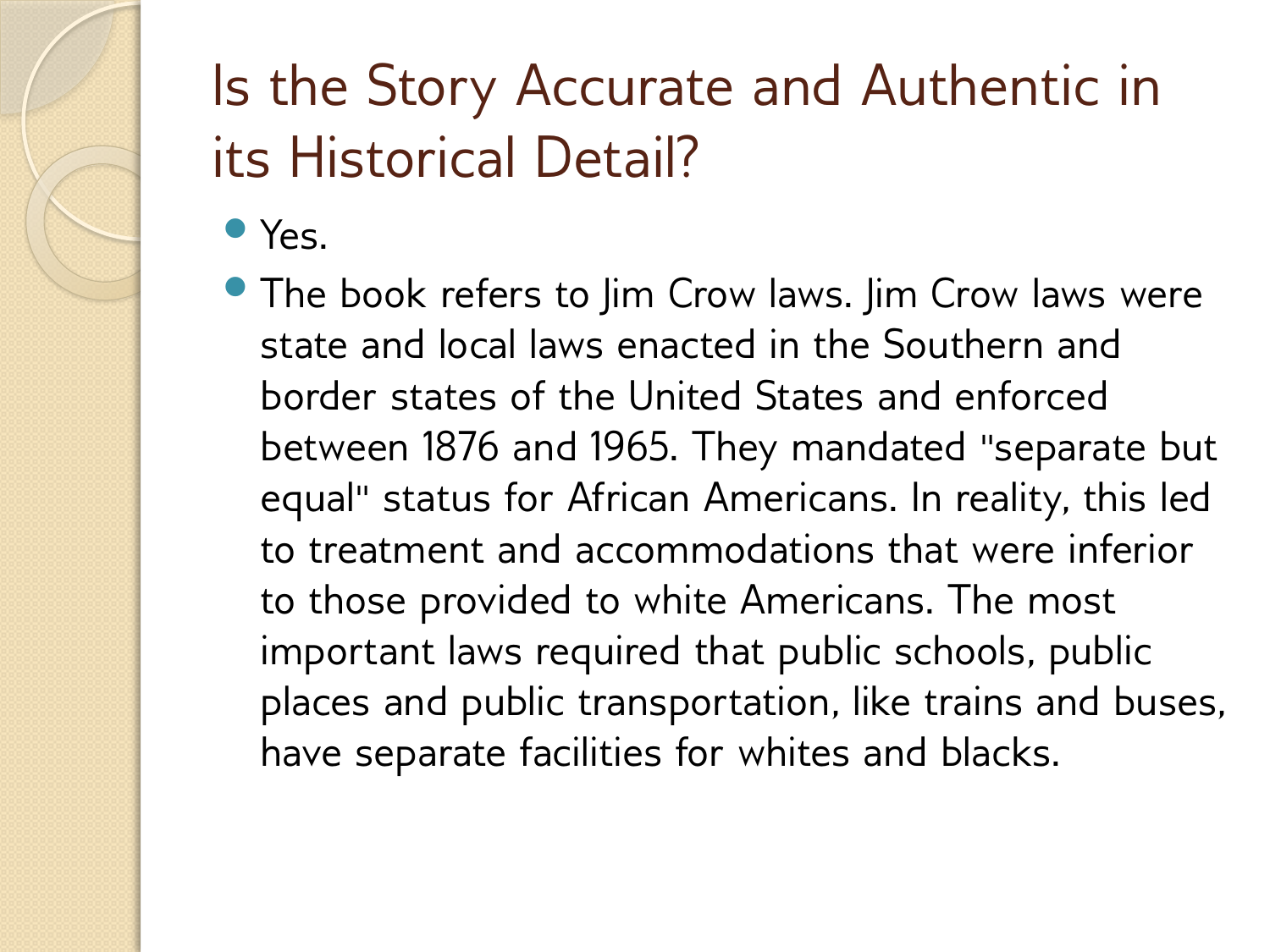

# Is the Story Accurate and Authentic in its Historical Detail?
Yes.
The book refers to Jim Crow laws. Jim Crow laws were state and local laws enacted in the Southern and border states of the United States and enforced between 1876 and 1965. They mandated "separate but equal" status for African Americans. In reality, this led to treatment and accommodations that were inferior to those provided to white Americans. The most important laws required that public schools, public places and public transportation, like trains and buses, have separate facilities for whites and blacks.